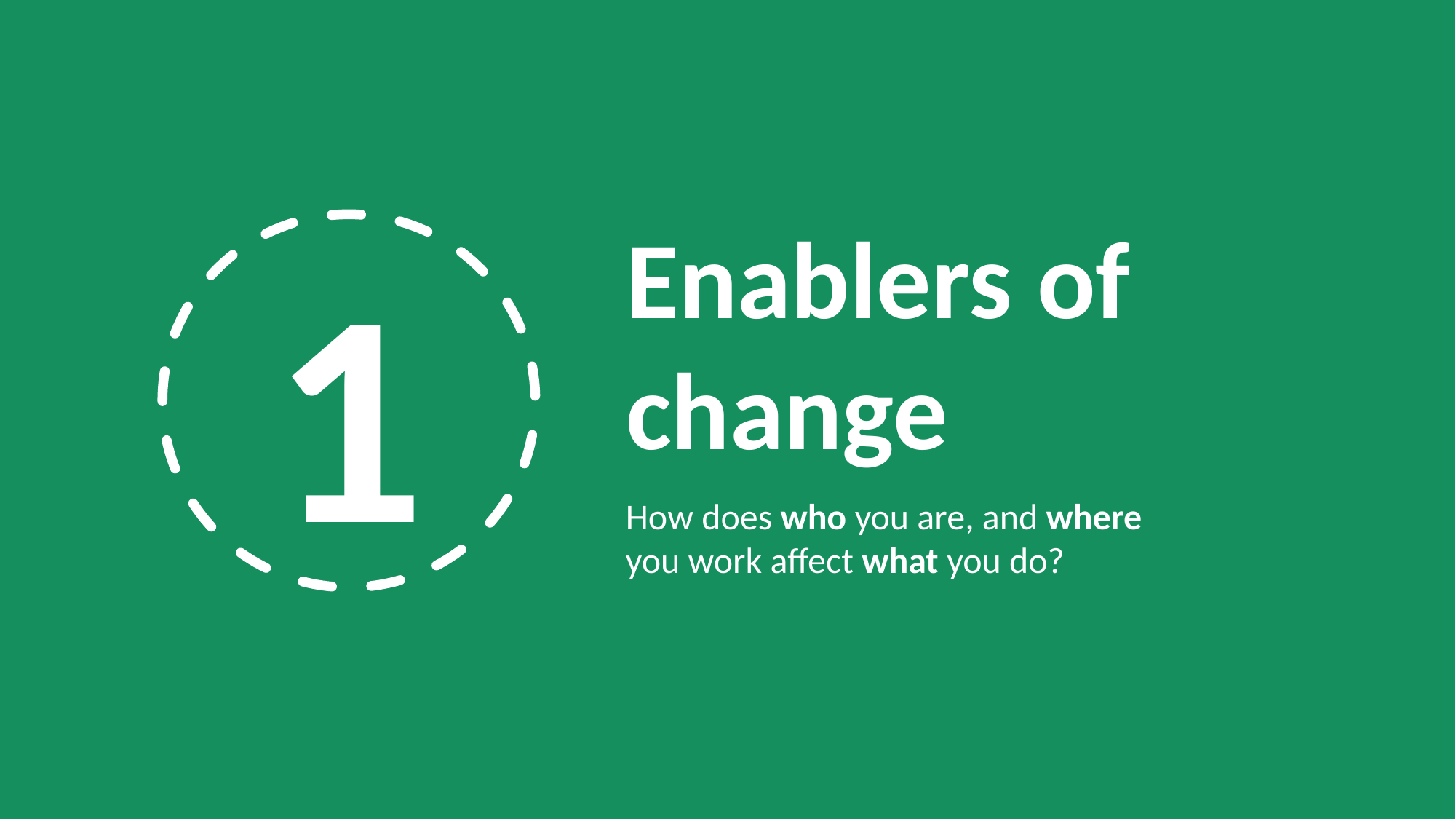

Enablers of change
1
How does who you are, and where you work affect what you do?